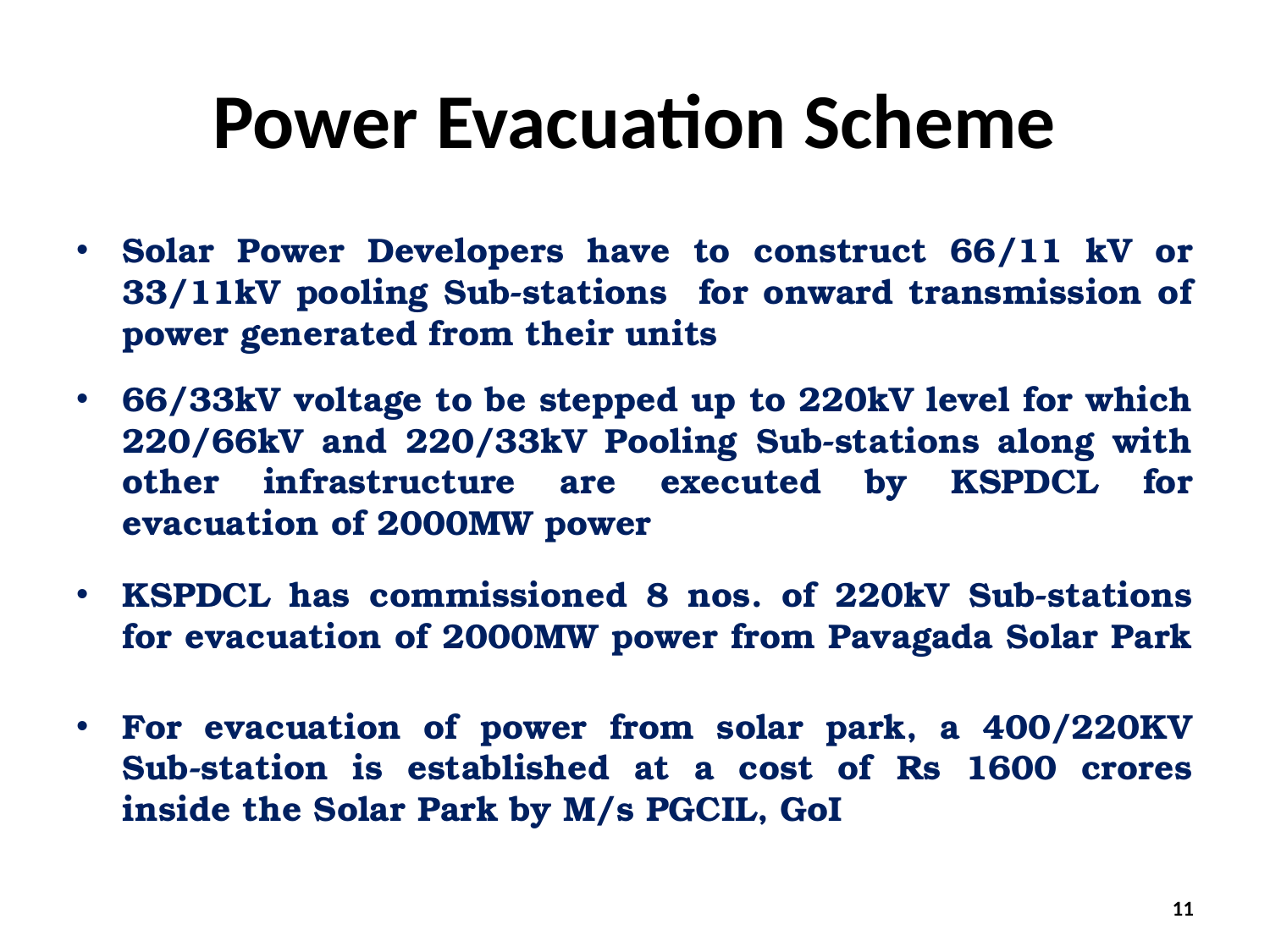

# Power Evacuation Scheme
Solar Power Developers have to construct 66/11 kV or 33/11kV pooling Sub-stations  for onward transmission of power generated from their units

66/33kV voltage to be stepped up to 220kV level for which 220/66kV and 220/33kV Pooling Sub-stations along with other infrastructure are executed by KSPDCL for evacuation of 2000MW power

KSPDCL has commissioned 8 nos. of 220kV Sub-stations for evacuation of 2000MW power from Pavagada Solar Park

For evacuation of power from solar park, a 400/220KV Sub-station is established at a cost of Rs 1600 crores inside the Solar Park by M/s PGCIL, GoI

11